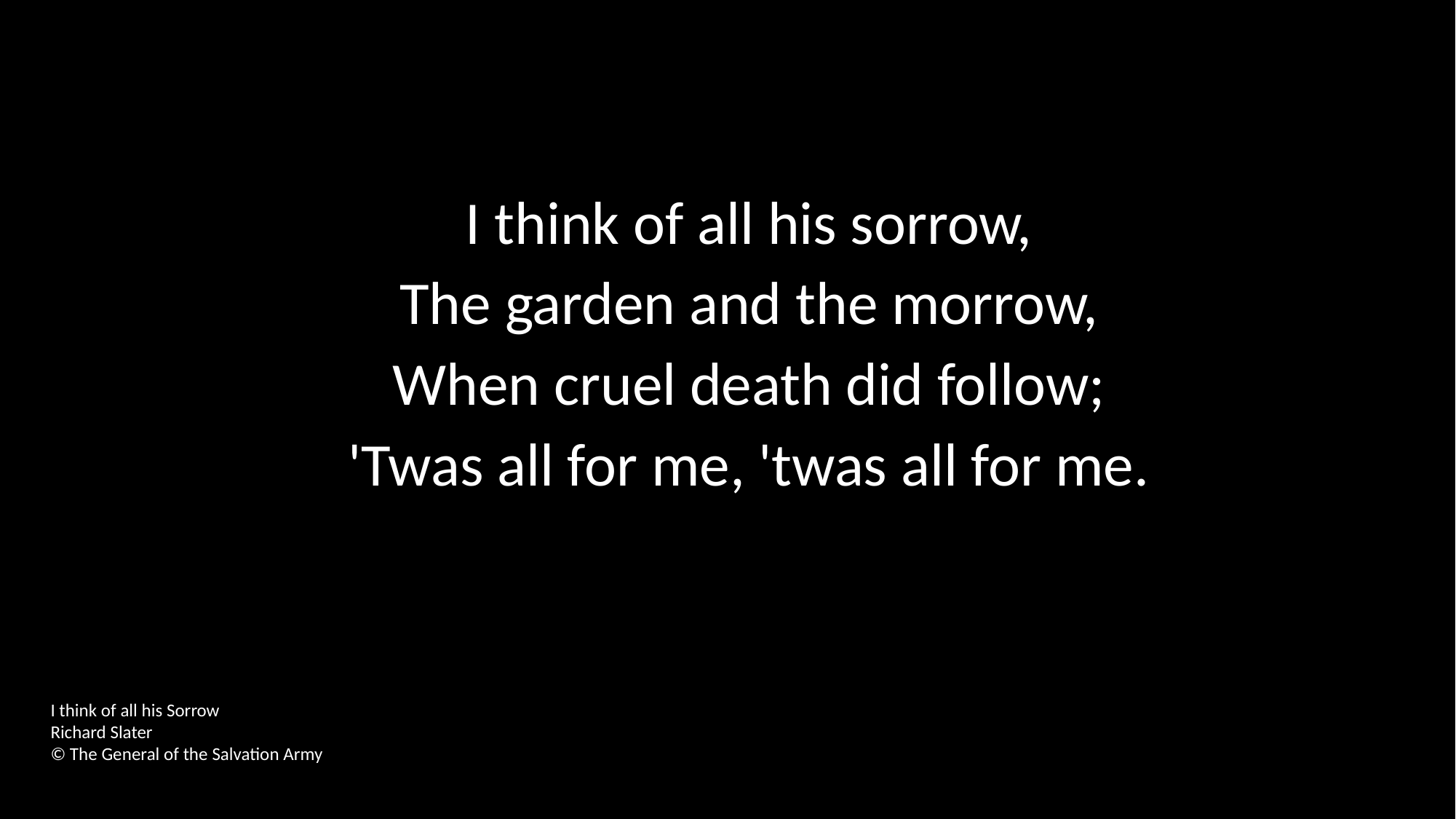

I think of all his sorrow,
The garden and the morrow,
When cruel death did follow;
'Twas all for me, 'twas all for me.
I think of all his Sorrow
Richard Slater
© The General of the Salvation Army